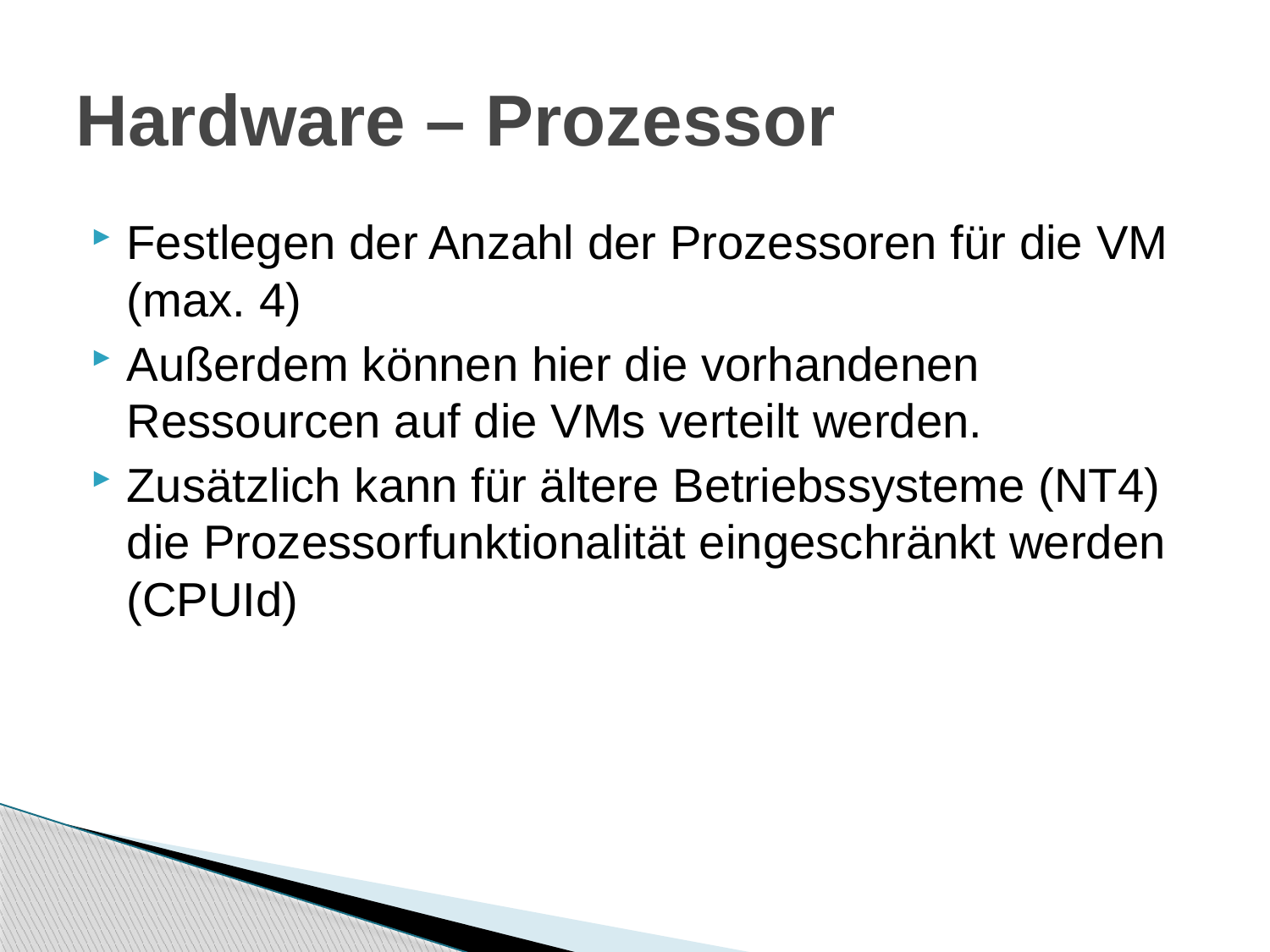

# Hardware – Prozessor
Festlegen der Anzahl der Prozessoren für die VM (max. 4)
Außerdem können hier die vorhandenen Ressourcen auf die VMs verteilt werden.
Zusätzlich kann für ältere Betriebssysteme (NT4) die Prozessorfunktionalität eingeschränkt werden (CPUId)